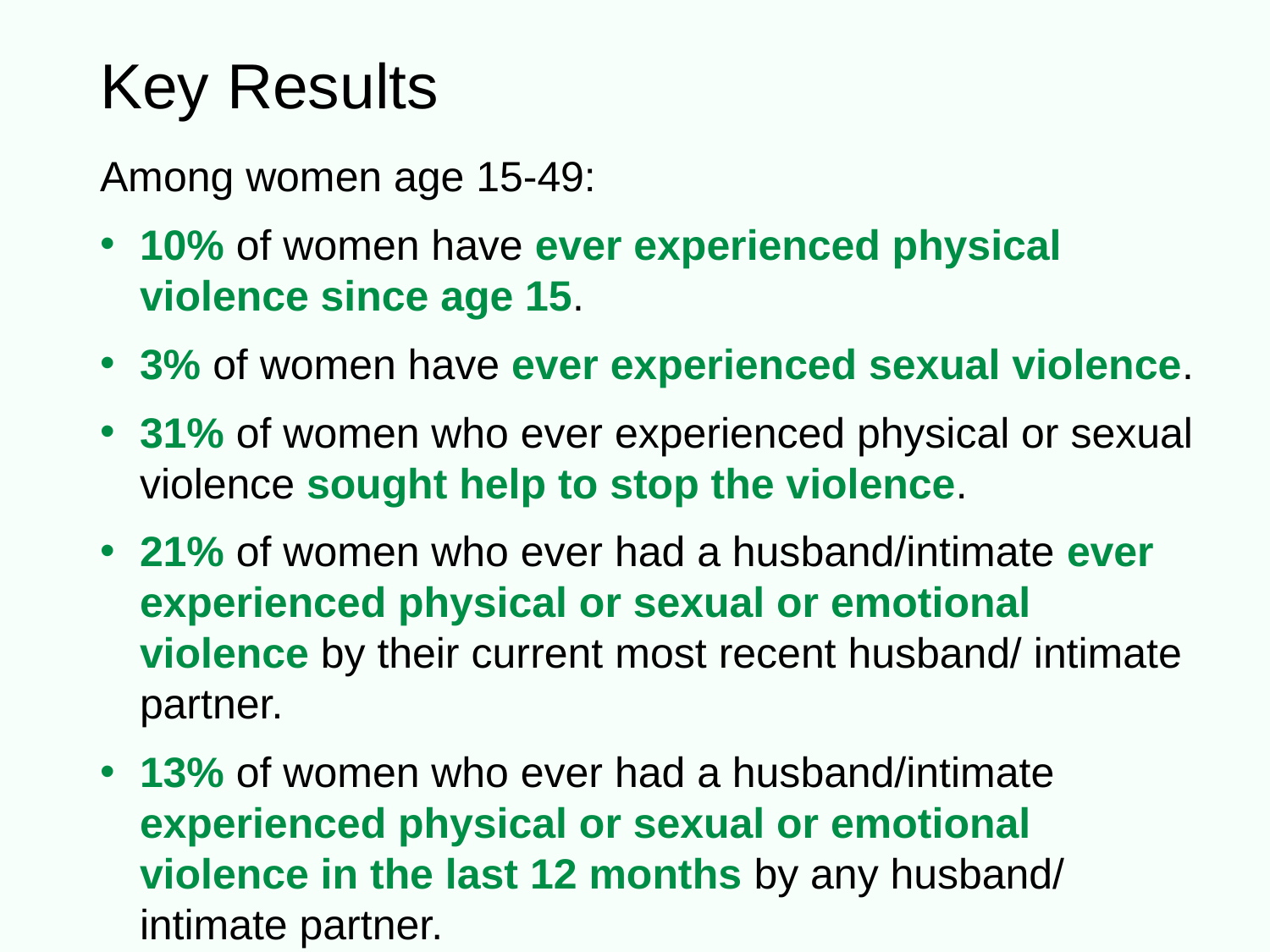

# Key Results
Among women age 15-49:
10% of women have ever experienced physical violence since age 15.
3% of women have ever experienced sexual violence.
31% of women who ever experienced physical or sexual violence sought help to stop the violence.
21% of women who ever had a husband/intimate ever experienced physical or sexual or emotional violence by their current most recent husband/ intimate partner.
13% of women who ever had a husband/intimate experienced physical or sexual or emotional violence in the last 12 months by any husband/ intimate partner.